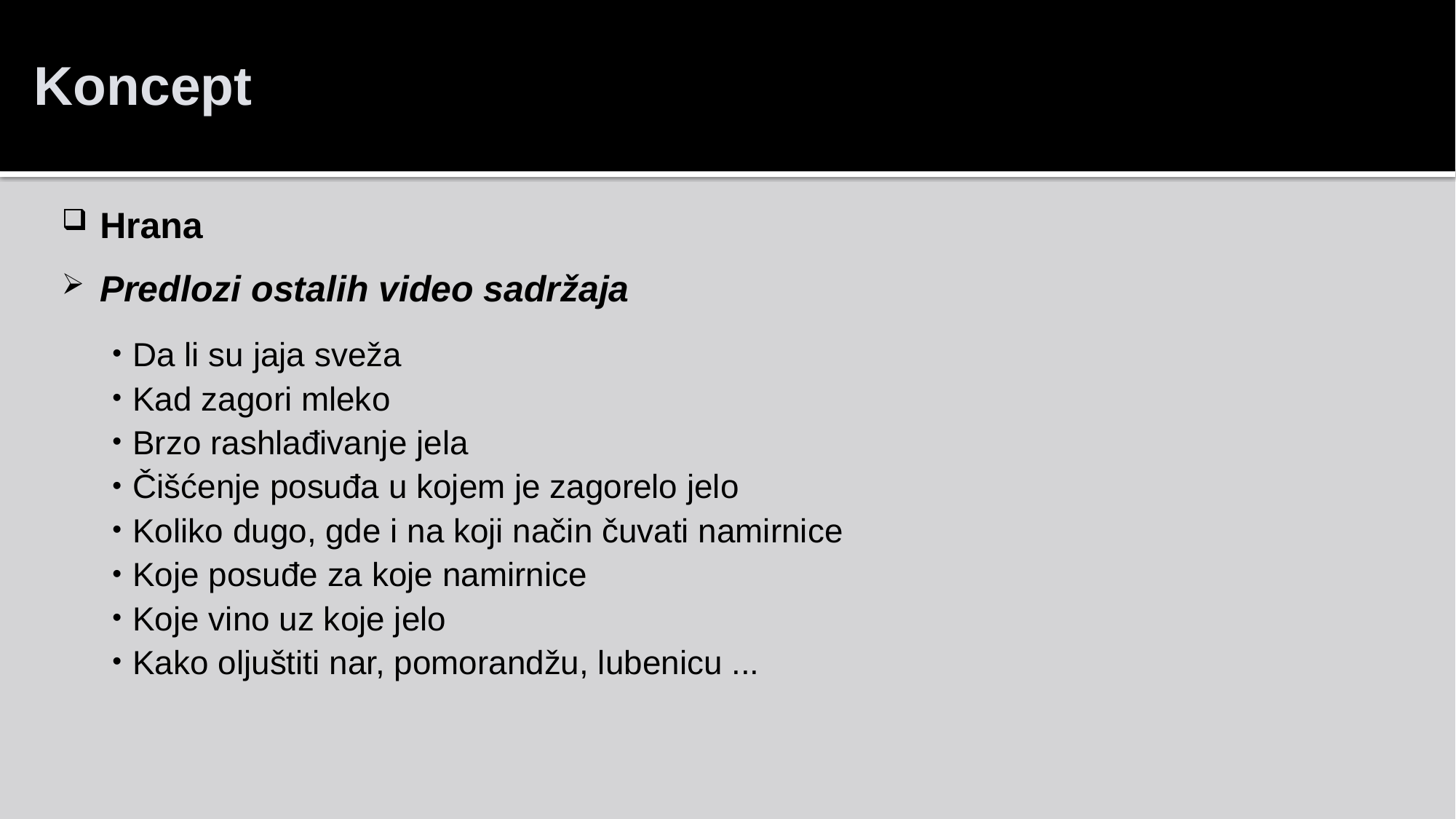

Koncept

Hrana

Predlozi ostalih video sadržaja

Da li su jaja sveža
Kad zagori mleko
Brzo rashlađivanje jela
Čišćenje posuđa u kojem je zagorelo jelo
Koliko dugo, gde i na koji način čuvati namirnice
Koje posuđe za koje namirnice
Koje vino uz koje jelo
Kako oljuštiti nar, pomorandžu, lubenicu ...